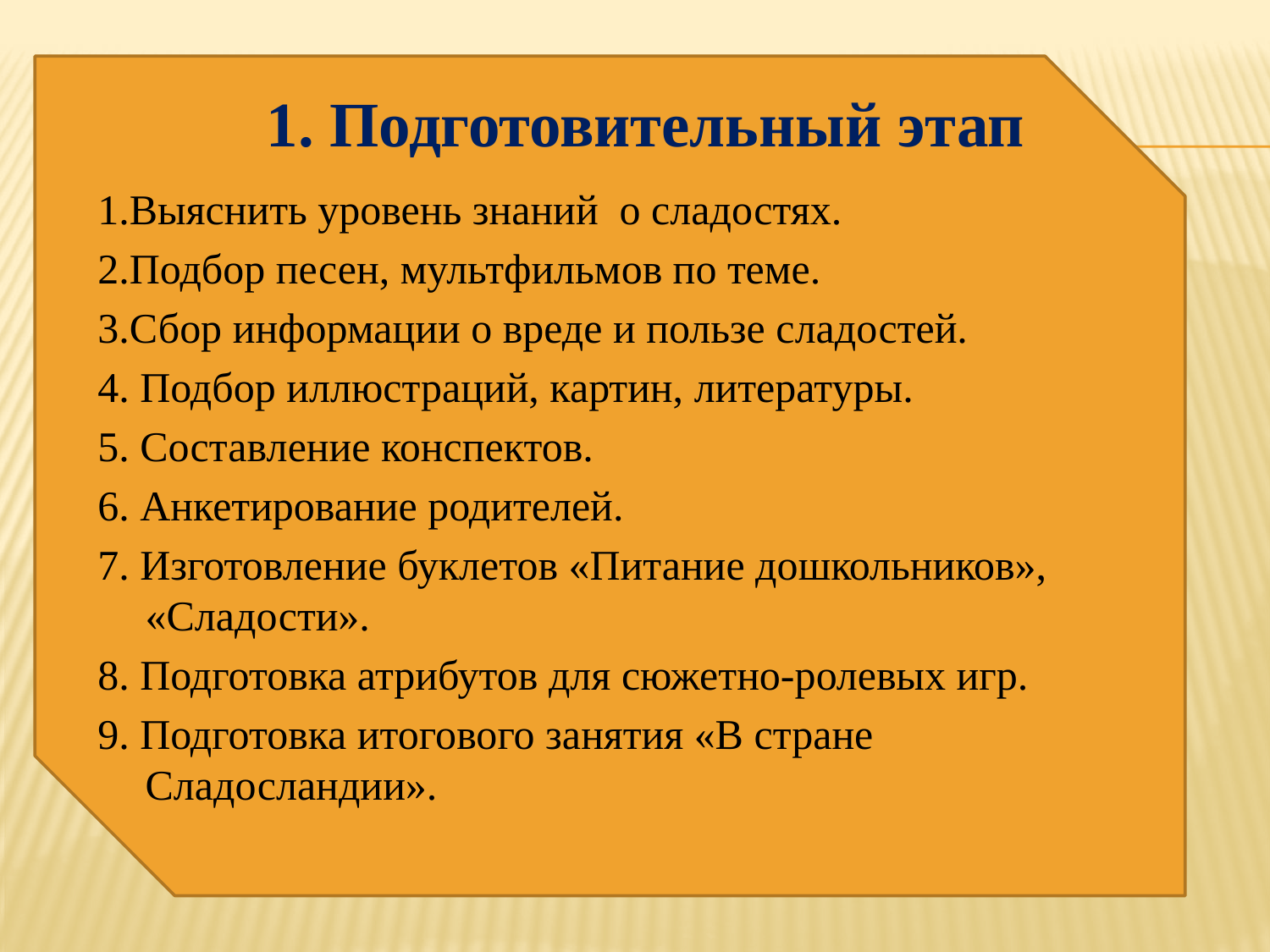

# 1. Подготовительный этап
1.Выяснить уровень знаний  о сладостях.
2.Подбор песен, мультфильмов по теме.
3.Сбор информации о вреде и пользе сладостей.
4. Подбор иллюстраций, картин, литературы.
5. Составление конспектов.
6. Анкетирование родителей.
7. Изготовление буклетов «Питание дошкольников», «Сладости».
8. Подготовка атрибутов для сюжетно-ролевых игр.
9. Подготовка итогового занятия «В стране Сладосландии».